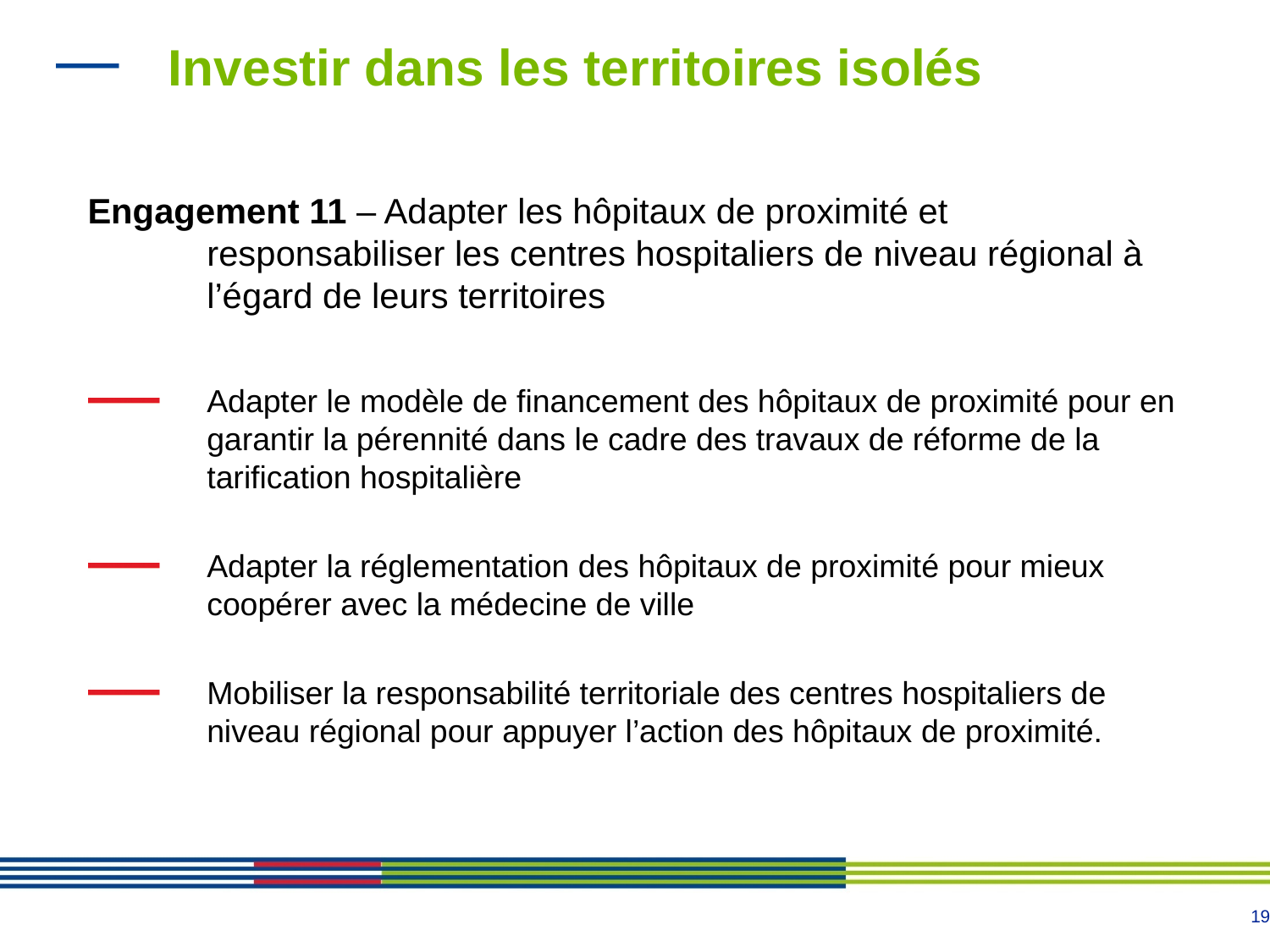

# Investir dans les territoires isolés
Engagement 11 – Adapter les hôpitaux de proximité et responsabiliser les centres hospitaliers de niveau régional à l’égard de leurs territoires

Adapter le modèle de financement des hôpitaux de proximité pour en garantir la pérennité dans le cadre des travaux de réforme de la tarification hospitalière

Adapter la réglementation des hôpitaux de proximité pour mieux coopérer avec la médecine de ville

Mobiliser la responsabilité territoriale des centres hospitaliers de niveau régional pour appuyer l’action des hôpitaux de proximité.